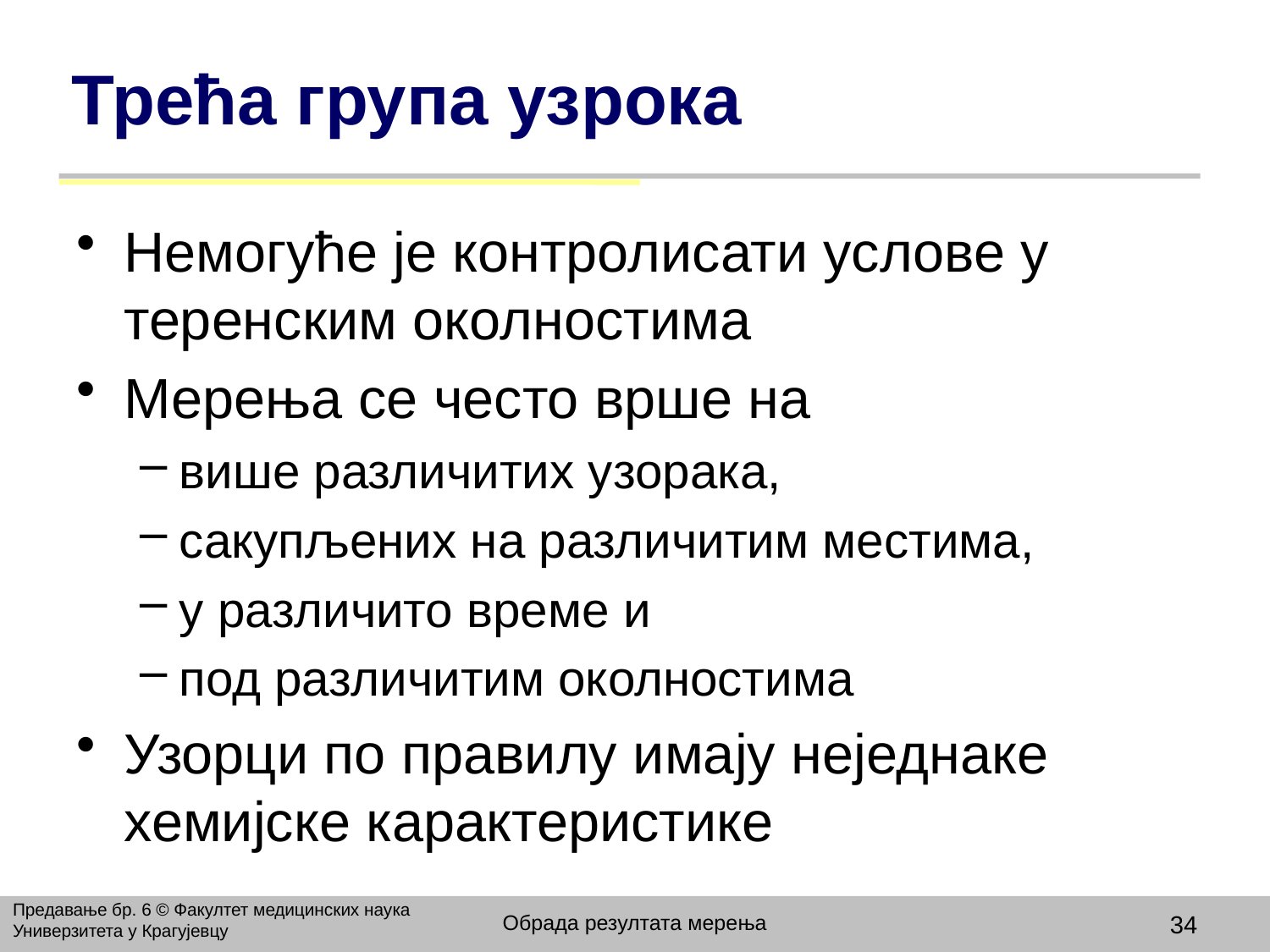

# Трећа група узрока
Немогуће је контролисати услове у теренским околностима
Мерења се често врше на
више различитих узорака,
сакупљених на различитим местима,
у различито време и
под различитим околностима
Узорци по правилу имају неједнаке хемијске карактеристике

Предавање бр. 6 © Факултет медицинских наука Универзитета у Крагујевцу
Обрада резултата мерења
34